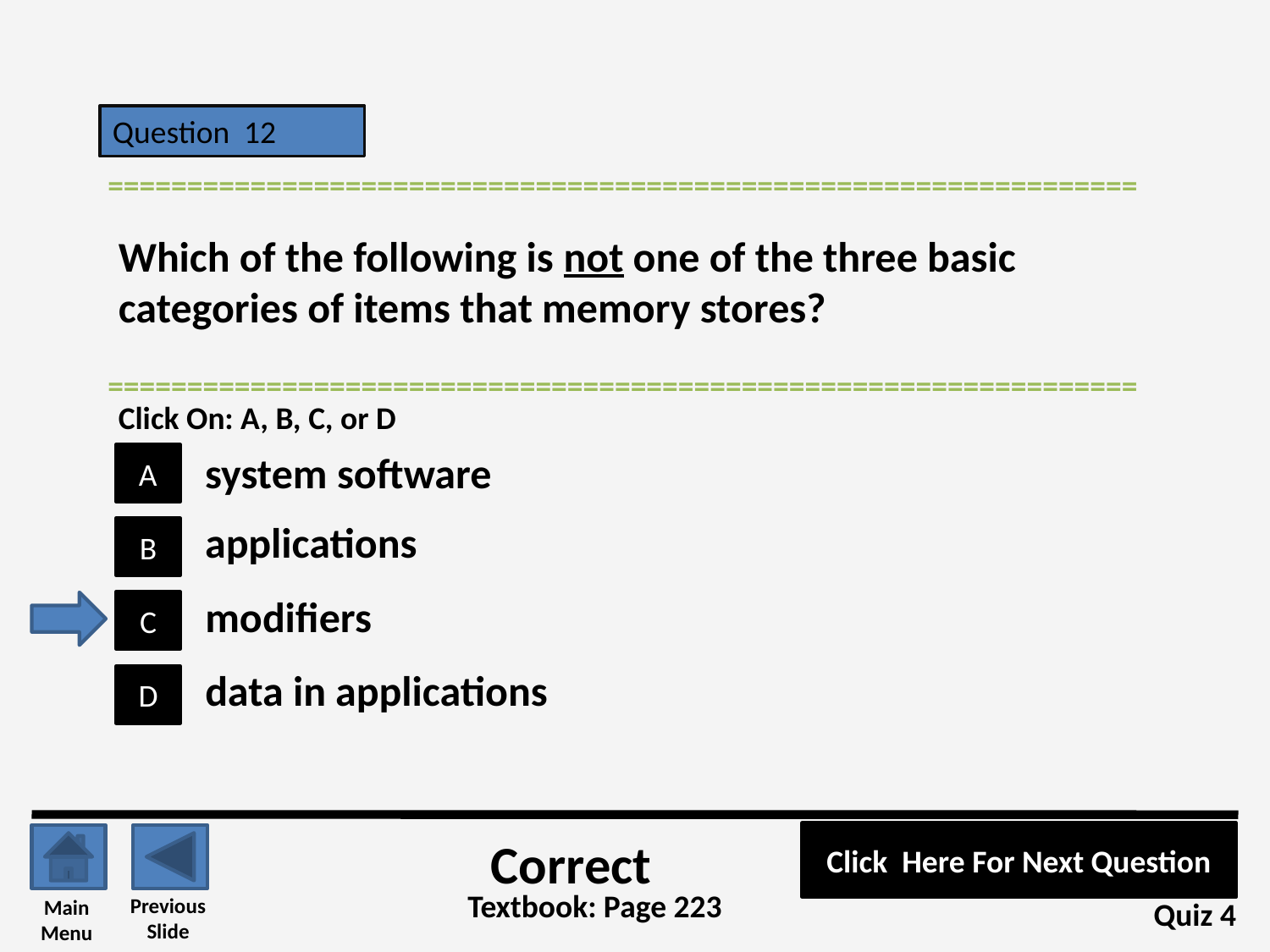

Question  12
=================================================================
Which of the following is not one of the three basic categories of items that memory stores?
=================================================================
Click On: A, B, C, or D

system software
A

applications
B

modifiers
C

data in applications
D
Click  Here For Next Question

Correct
Textbook: Page 223
Previous
Slide
Main
Menu
Quiz 4